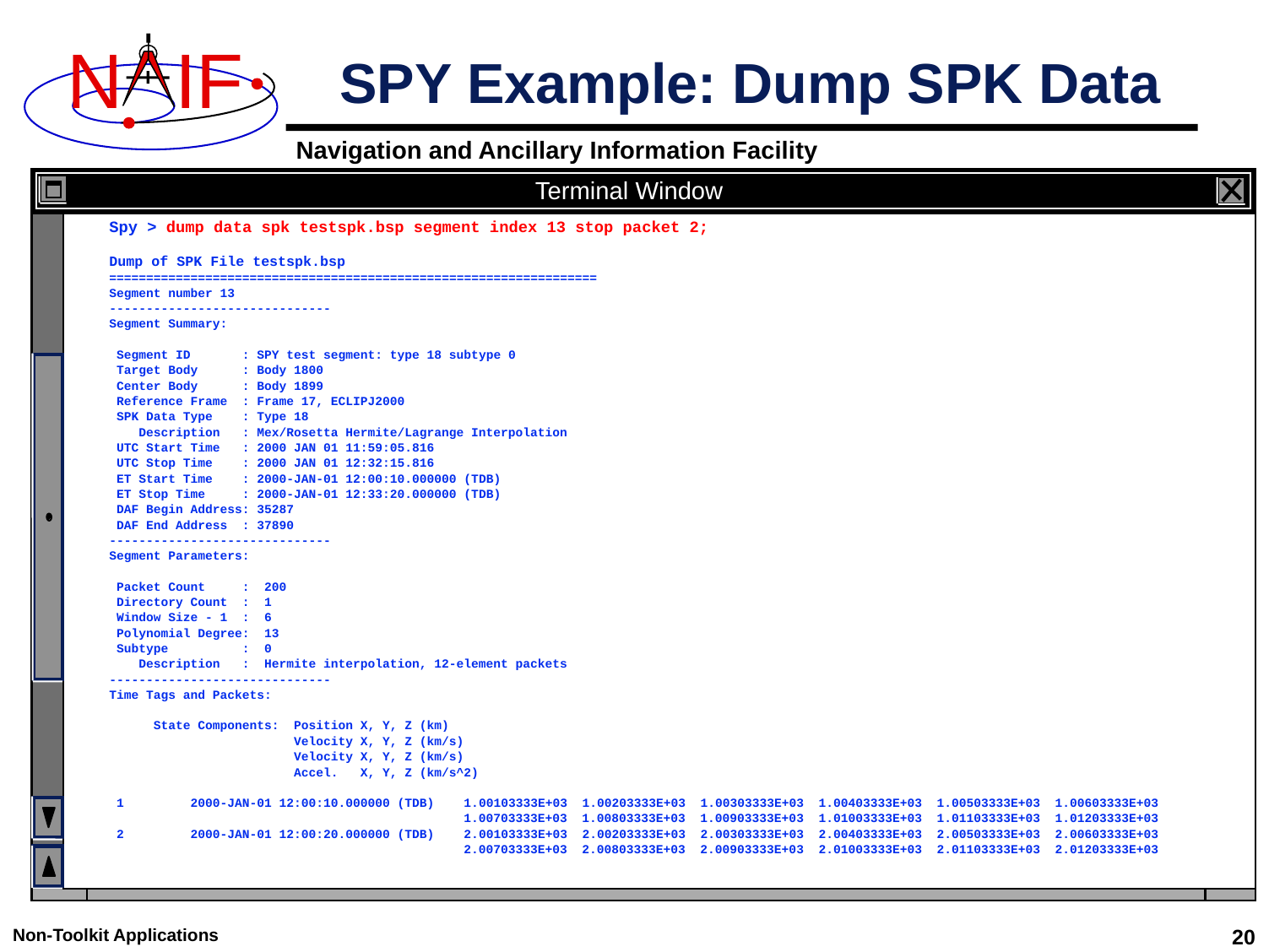

# SPY Example: Dump SPK Data

Terminal Window

Spy > dump data spk testspk.bsp segment index 13 stop packet 2;

Dump of SPK File testspk.bsp
==================================================================
Segment number 13
------------------------------
Segment Summary:

 Segment ID       : SPY test segment: type 18 subtype 0
 Target Body      : Body 1800
 Center Body      : Body 1899
 Reference Frame  : Frame 17, ECLIPJ2000
 SPK Data Type    : Type 18
    Description   : Mex/Rosetta Hermite/Lagrange Interpolation
 UTC Start Time   : 2000 JAN 01 11:59:05.816
 UTC Stop Time    : 2000 JAN 01 12:32:15.816
 ET Start Time    : 2000-JAN-01 12:00:10.000000 (TDB)
 ET Stop Time     : 2000-JAN-01 12:33:20.000000 (TDB)
 DAF Begin Address: 35287
 DAF End Address  : 37890
------------------------------
Segment Parameters:

 Packet Count     :  200
 Directory Count  :  1
 Window Size - 1  :  6
 Polynomial Degree:  13
 Subtype          :  0
    Description   :  Hermite interpolation, 12-element packets
------------------------------
Time Tags and Packets:

      State Components:  Position X, Y, Z (km)
                         Velocity X, Y, Z (km/s)
                         Velocity X, Y, Z (km/s)
                         Accel.   X, Y, Z (km/s^2)

 1         2000-JAN-01 12:00:10.000000 (TDB)    1.00103333E+03  1.00203333E+03  1.00303333E+03  1.00403333E+03  1.00503333E+03  1.00603333E+03
                                                1.00703333E+03  1.00803333E+03  1.00903333E+03  1.01003333E+03  1.01103333E+03  1.01203333E+03
 2         2000-JAN-01 12:00:20.000000 (TDB)    2.00103333E+03  2.00203333E+03  2.00303333E+03  2.00403333E+03  2.00503333E+03  2.00603333E+03
                                                2.00703333E+03  2.00803333E+03  2.00903333E+03  2.01003333E+03  2.01103333E+03  2.01203333E+03

Non-Toolkit Applications
20